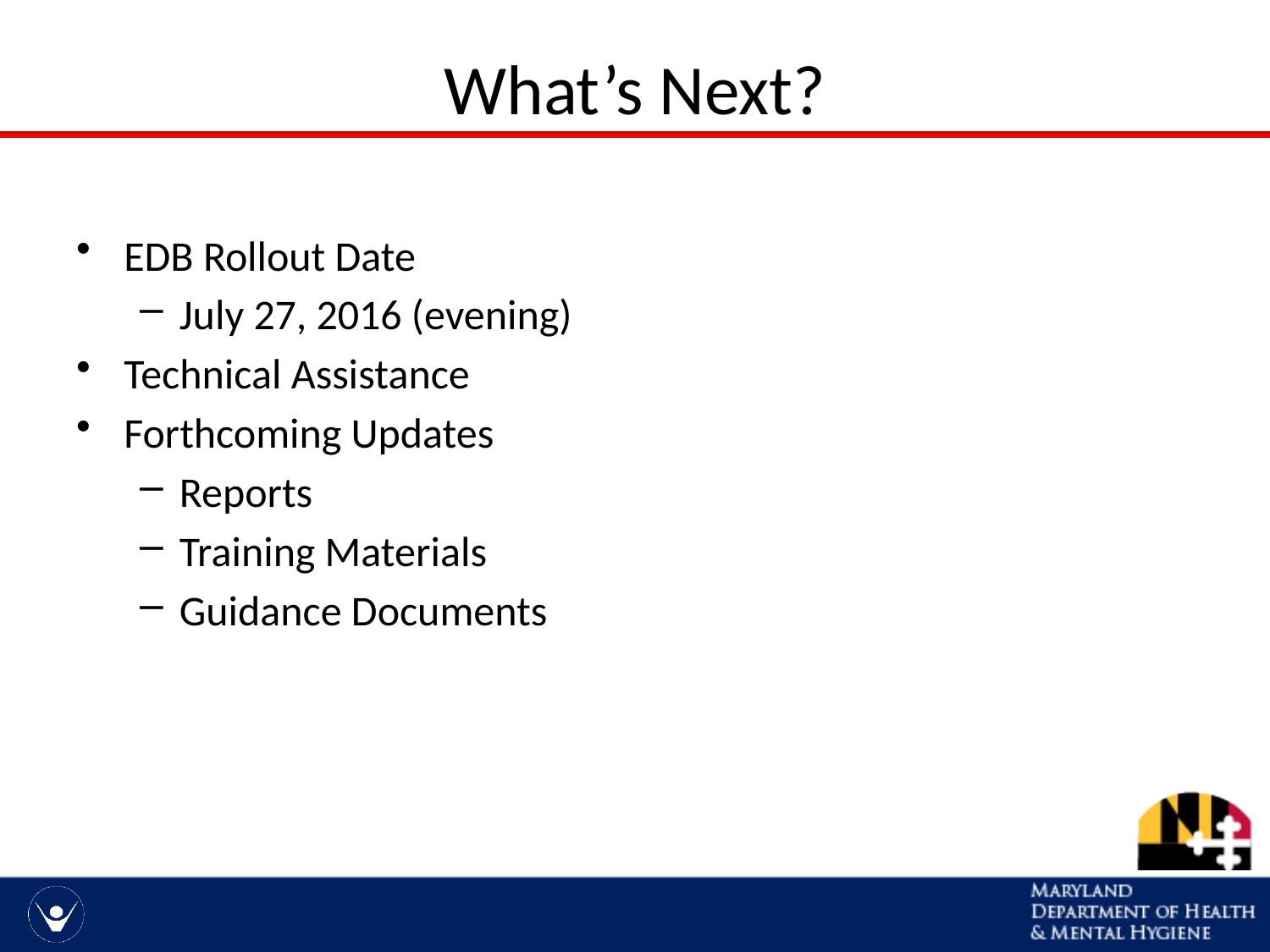

# What’s Next?
EDB Rollout Date
July 27, 2016 (evening)
Technical Assistance
Forthcoming Updates
Reports
Training Materials
Guidance Documents